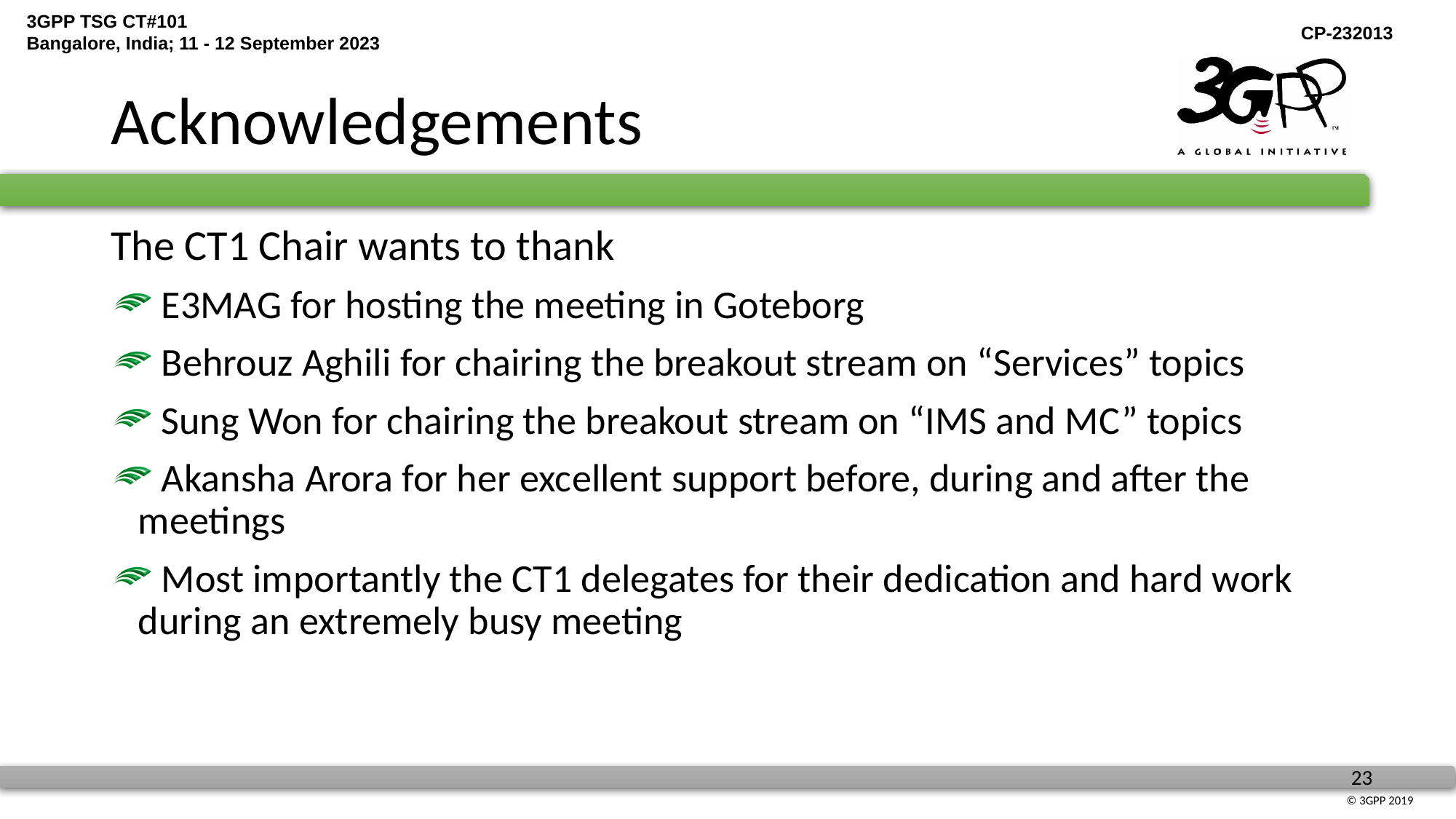

# Acknowledgements
The CT1 Chair wants to thank
 E3MAG for hosting the meeting in Goteborg
 Behrouz Aghili for chairing the breakout stream on “Services” topics
 Sung Won for chairing the breakout stream on “IMS and MC” topics
 Akansha Arora for her excellent support before, during and after the meetings
 Most importantly the CT1 delegates for their dedication and hard work during an extremely busy meeting